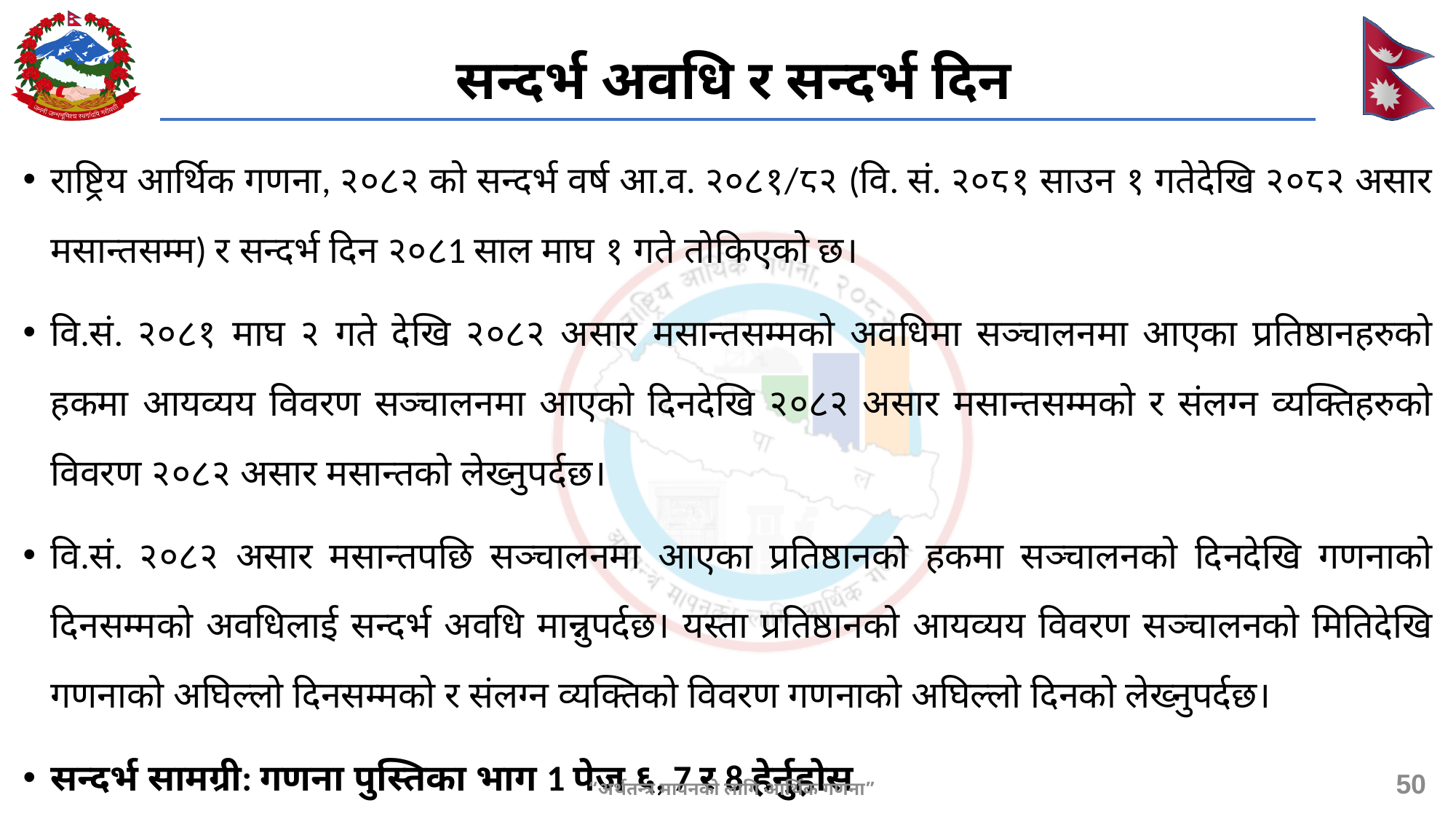

# सन्दर्भ अवधि र सन्दर्भ दिन
राष्ट्रिय आर्थिक गणना, २०८२ को सन्दर्भ वर्ष आ.व. २०८१/८२ (वि. सं. २०८१ साउन १ गतेदेखि २०८२ असार मसान्तसम्म) र सन्दर्भ दिन २०८1 साल माघ १ गते तोकिएको छ।
वि.सं. २०८१ माघ २ गते देखि २०८२ असार मसान्तसम्मको अवधिमा सञ्चालनमा आएका प्रतिष्ठानहरुको हकमा आयव्यय विवरण सञ्चालनमा आएको दिनदेखि २०८२ असार मसान्तसम्मको र संलग्न व्यक्तिहरुको विवरण २०८२ असार मसान्तको लेख्नुपर्दछ।
वि.सं. २०८२ असार मसान्तपछि सञ्चालनमा आएका प्रतिष्ठानको हकमा सञ्चालनको दिनदेखि गणनाको दिनसम्मको अवधिलाई सन्दर्भ अवधि मान्नुपर्दछ। यस्ता प्रतिष्ठानको आयव्यय विवरण सञ्चालनको मितिदेखि गणनाको अघिल्लो दिनसम्मको र संलग्न व्यक्तिको विवरण गणनाको अघिल्लो दिनको लेख्नुपर्दछ।
सन्दर्भ सामग्री: गणना पुस्तिका भाग 1 पेज ६, 7 र 8 हेर्नुहोस

50
“अर्थतन्त्र मापनको लागि आर्थिक गणना”